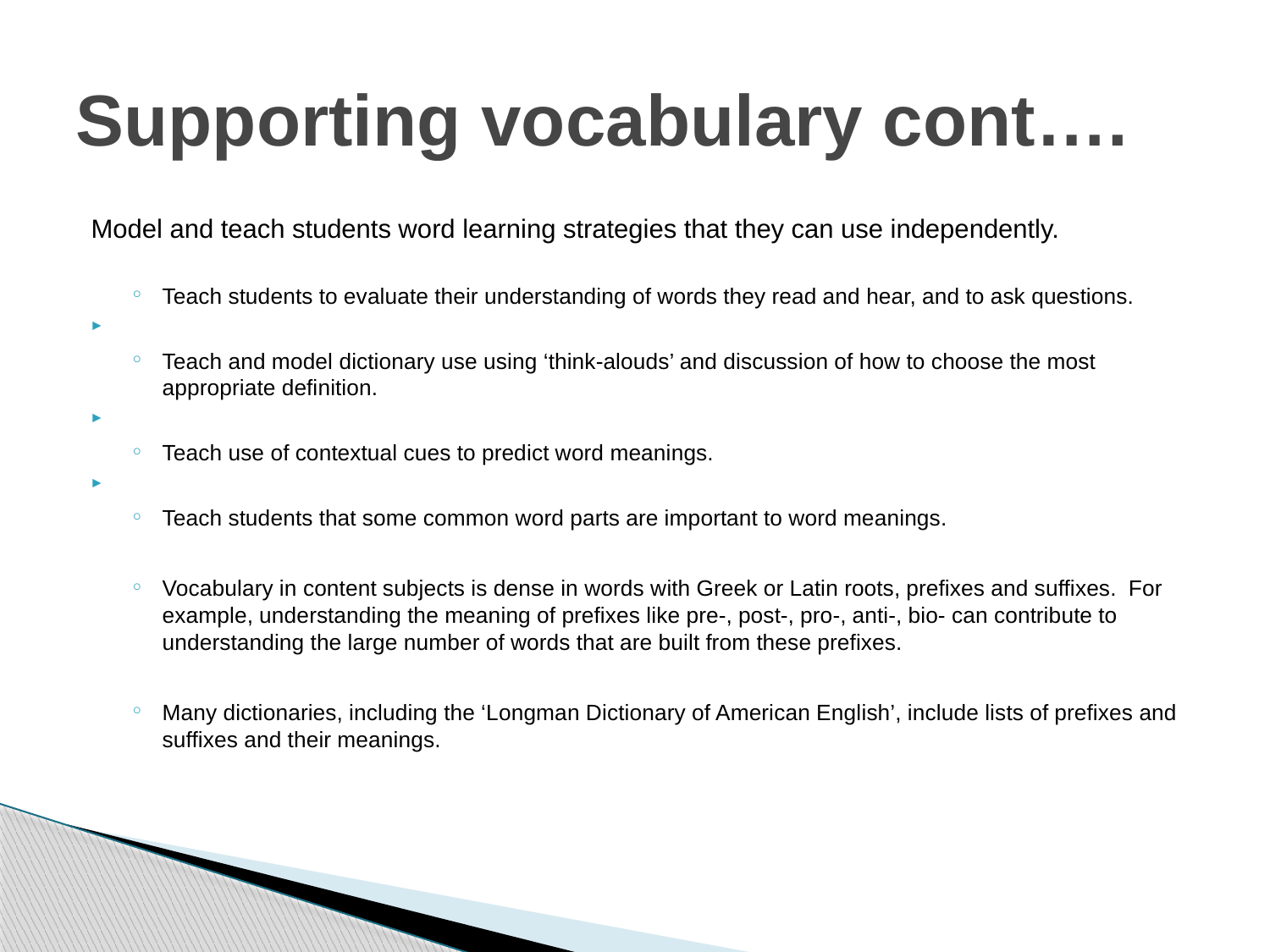

# Supporting vocabulary cont….
Model and teach students word learning strategies that they can use independently.

Teach students to evaluate their understanding of words they read and hear, and to ask questions.

Teach and model dictionary use using ‘think-alouds’ and discussion of how to choose the most appropriate definition.

Teach use of contextual cues to predict word meanings.

Teach students that some common word parts are important to word meanings.

Vocabulary in content subjects is dense in words with Greek or Latin roots, prefixes and suffixes.  For example, understanding the meaning of prefixes like pre-, post-, pro-, anti-, bio- can contribute to understanding the large number of words that are built from these prefixes.

Many dictionaries, including the ‘Longman Dictionary of American English’, include lists of prefixes and suffixes and their meanings.